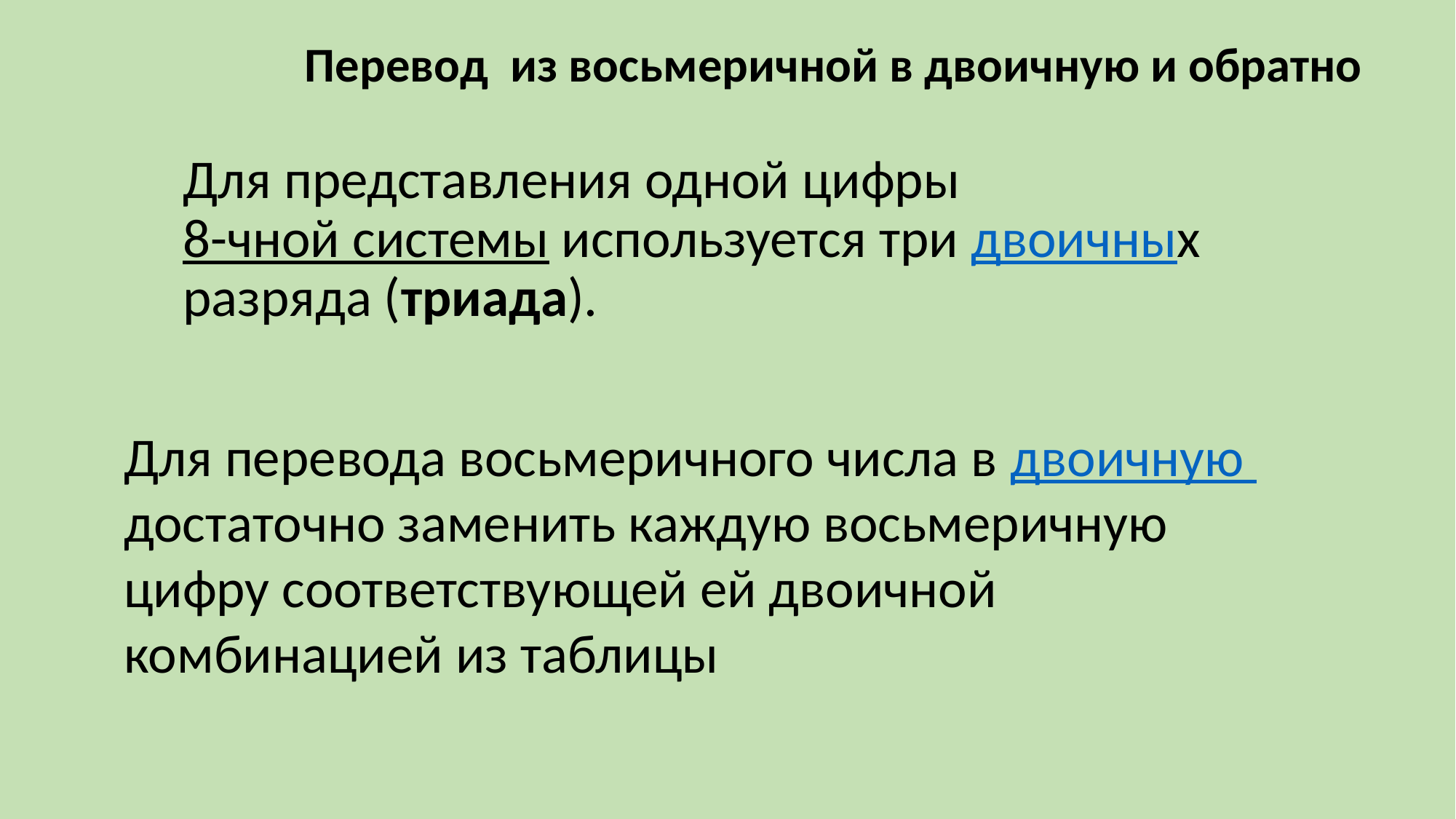

Перевод  из восьмеричной в двоичную и обратно

Для представления одной цифры 8-чной системы используется три двоичных разряда (триада).

Для перевода восьмеричного числа в двоичную достаточно заменить каждую восьмеричную цифру соответствующей ей двоичной комбинацией из таблицы